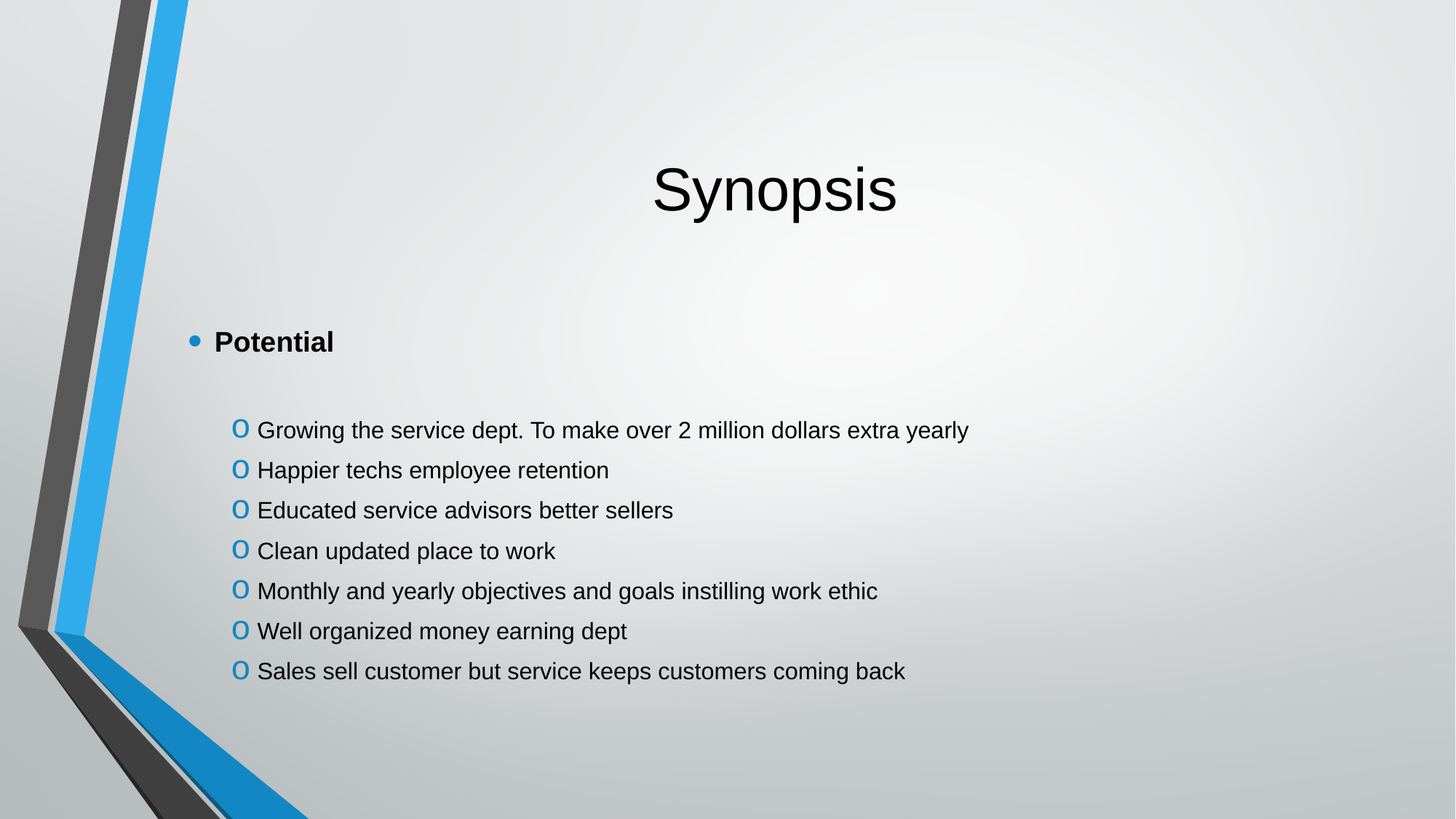

# Synopsis
Potential

Growing the service dept. To make over 2 million dollars extra yearly
Happier techs employee retention
Educated service advisors better sellers
Clean updated place to work
Monthly and yearly objectives and goals instilling work ethic
Well organized money earning dept
Sales sell customer but service keeps customers coming back